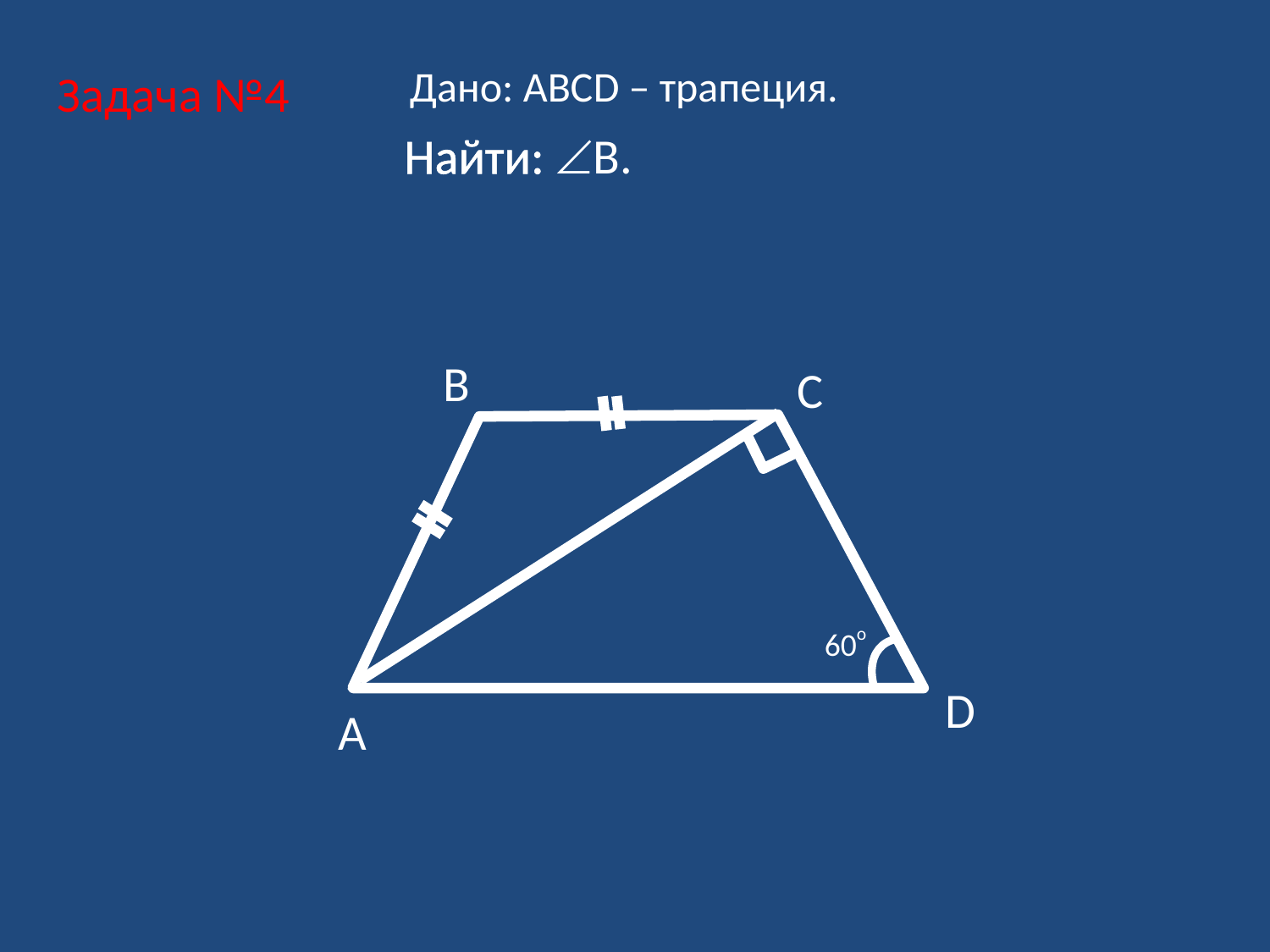

Дано: АВСD – трапеция.
Задача №4

Найти: ∠В.
В
С

60o

D
A